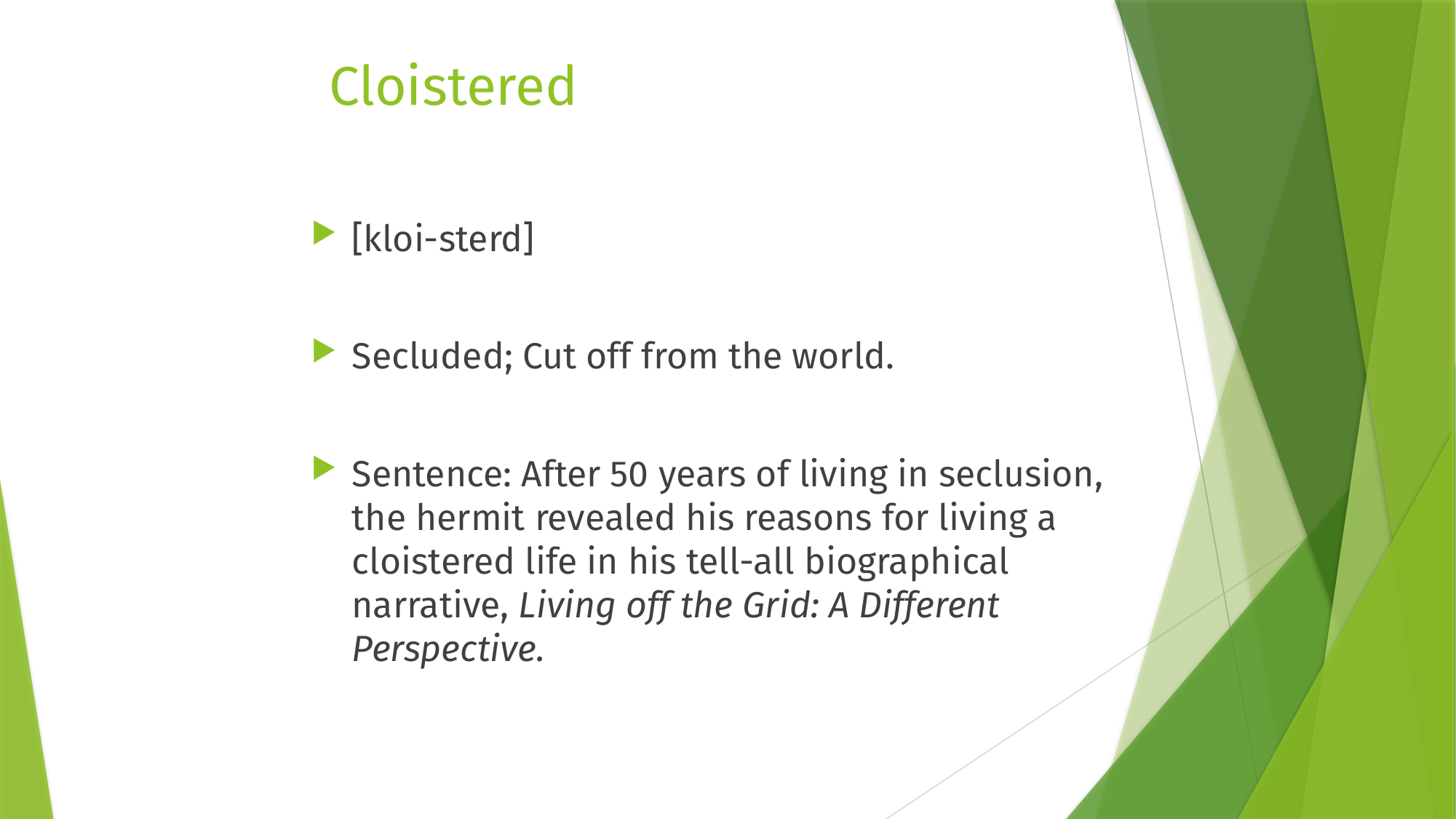

# Cloistered
[kloi-sterd]

Secluded; Cut off from the world.

Sentence: After 50 years of living in seclusion, the hermit revealed his reasons for living a cloistered life in his tell-all biographical narrative, Living off the Grid: A Different Perspective.